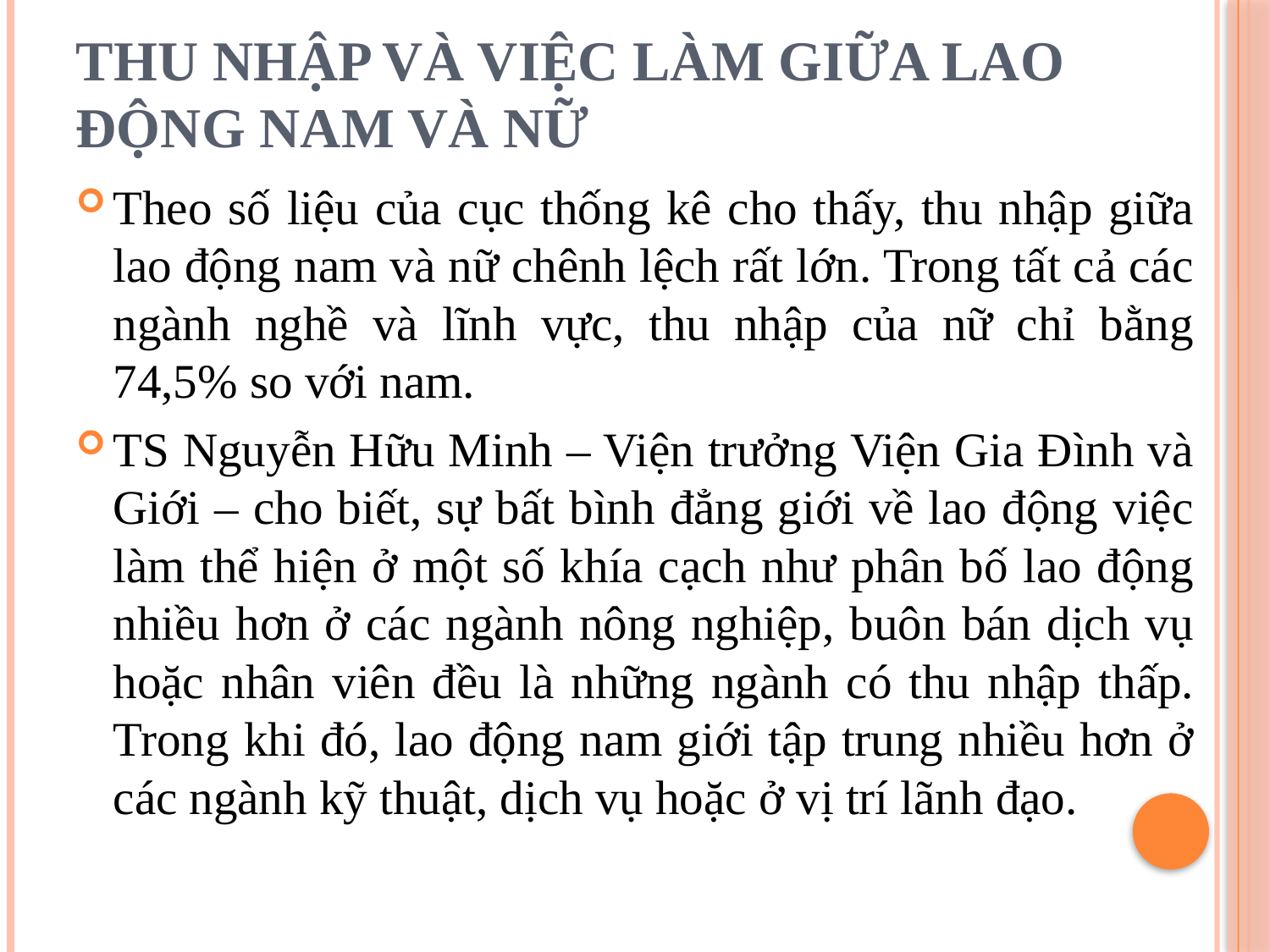

# THU NHẬP VÀ VIỆC LÀM GIỮA LAO ĐỘNG NAM VÀ NỮ
Theo số liệu của cục thống kê cho thấy, thu nhập giữa lao động nam và nữ chênh lệch rất lớn. Trong tất cả các ngành nghề và lĩnh vực, thu nhập của nữ chỉ bằng 74,5% so với nam.
TS Nguyễn Hữu Minh – Viện trưởng Viện Gia Đình và Giới – cho biết, sự bất bình đẳng giới về lao động việc làm thể hiện ở một số khía cạch như phân bố lao động nhiều hơn ở các ngành nông nghiệp, buôn bán dịch vụ hoặc nhân viên đều là những ngành có thu nhập thấp. Trong khi đó, lao động nam giới tập trung nhiều hơn ở các ngành kỹ thuật, dịch vụ hoặc ở vị trí lãnh đạo.